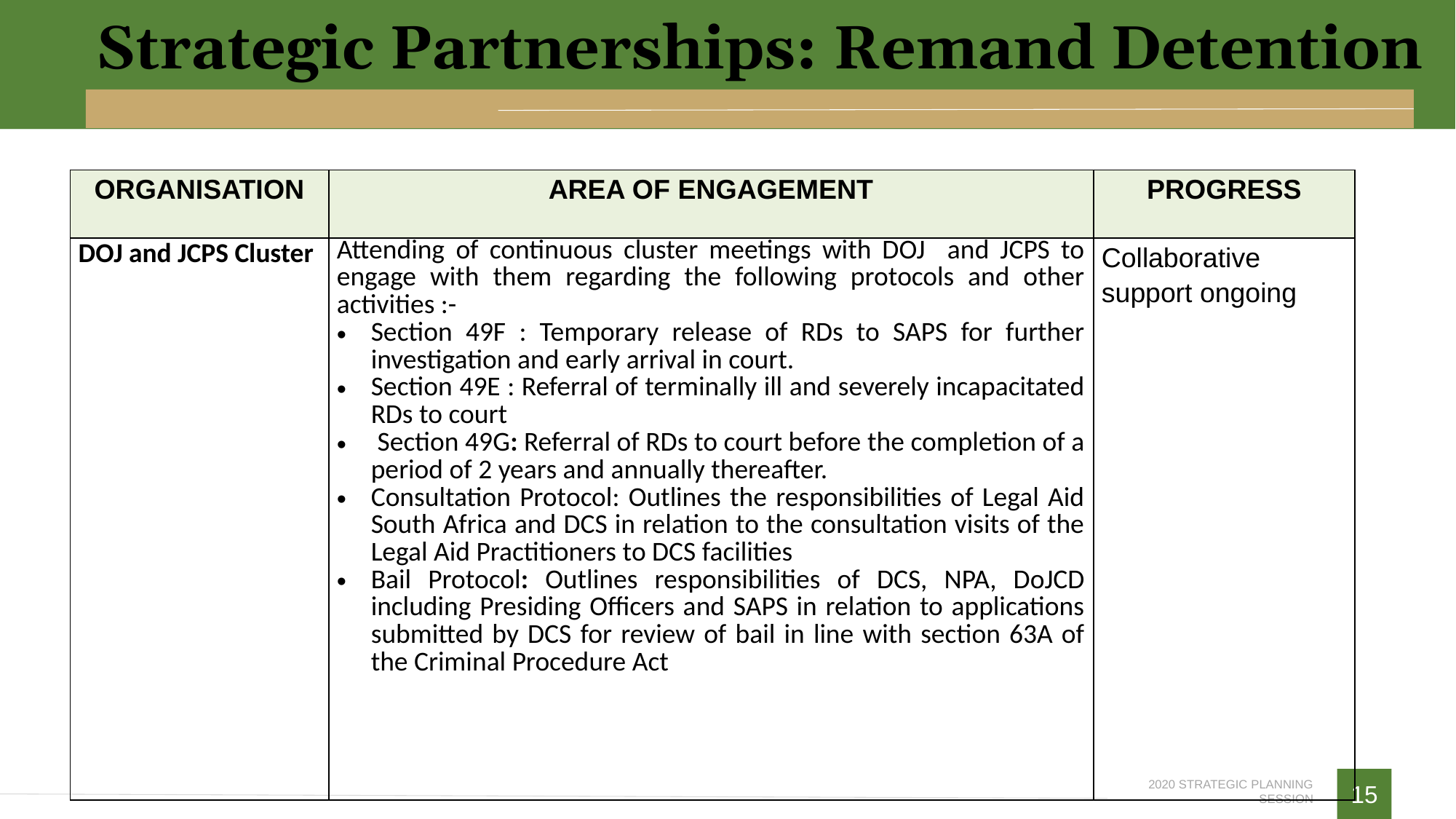

Strategic Partnerships: Remand Detention

| ORGANISATION | AREA OF ENGAGEMENT | PROGRESS |
| --- | --- | --- |
| DOJ and JCPS Cluster | Attending of continuous cluster meetings with DOJ and JCPS to engage with them regarding the following protocols and other activities :- Section 49F : Temporary release of RDs to SAPS for further investigation and early arrival in court. Section 49E : Referral of terminally ill and severely incapacitated RDs to court Section 49G: Referral of RDs to court before the completion of a period of 2 years and annually thereafter. Consultation Protocol: Outlines the responsibilities of Legal Aid South Africa and DCS in relation to the consultation visits of the Legal Aid Practitioners to DCS facilities Bail Protocol: Outlines responsibilities of DCS, NPA, DoJCD including Presiding Officers and SAPS in relation to applications submitted by DCS for review of bail in line with section 63A of the Criminal Procedure Act | Collaborative support ongoing |